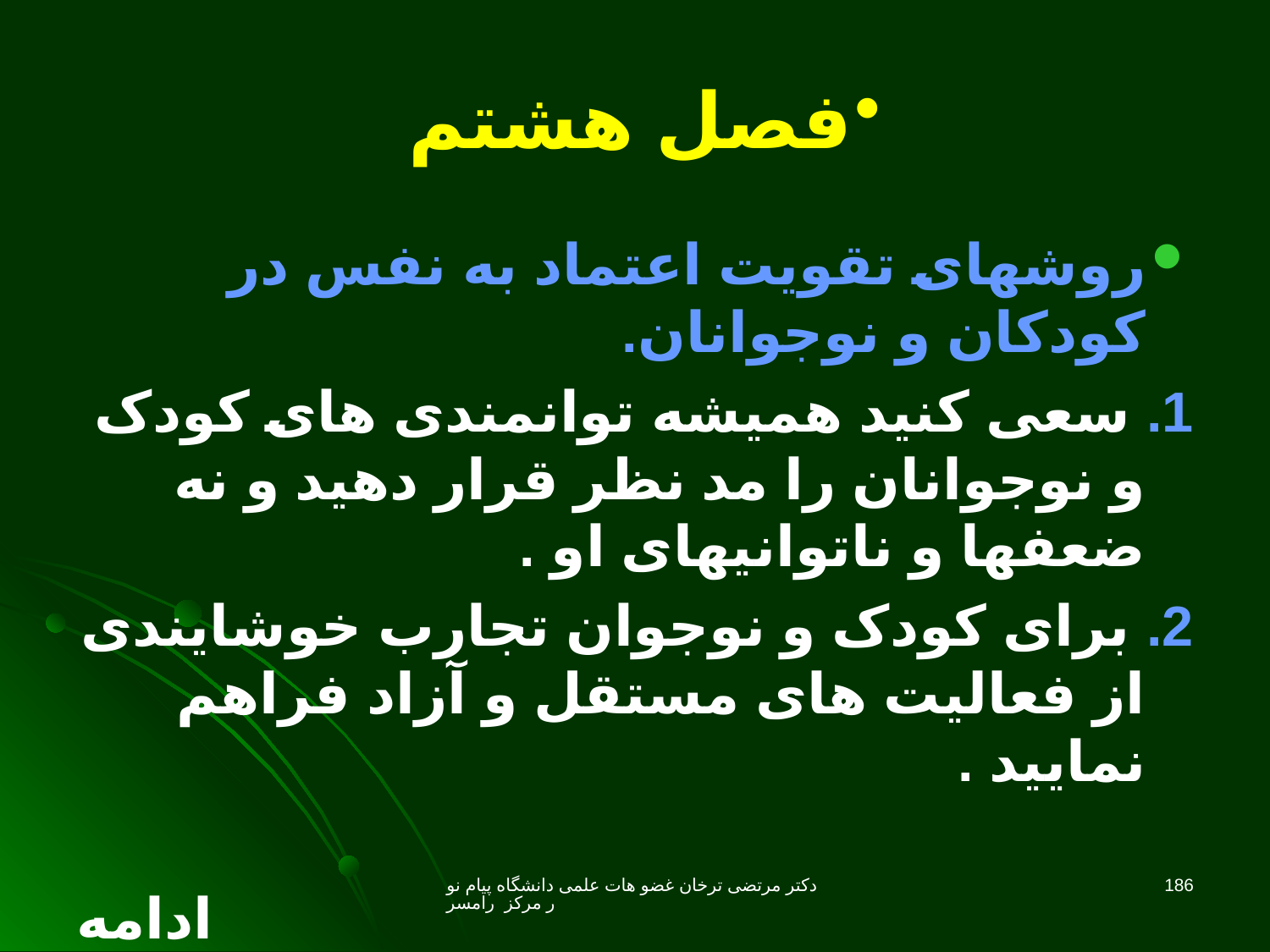

# فصل هشتم
روشهای تقویت اعتماد به نفس در کودکان و نوجوانان.
1. سعی کنید همیشه توانمندی های کودک و نوجوانان را مد نظر قرار دهید و نه ضعفها و ناتوانیهای او .
2. برای کودک و نوجوان تجارب خوشایندی از فعالیت های مستقل و آزاد فراهم نمایید .

ادامه
دکتر مرتضی ترخان غضو هات علمی دانشگاه پیام نور مرکز رامسر
186